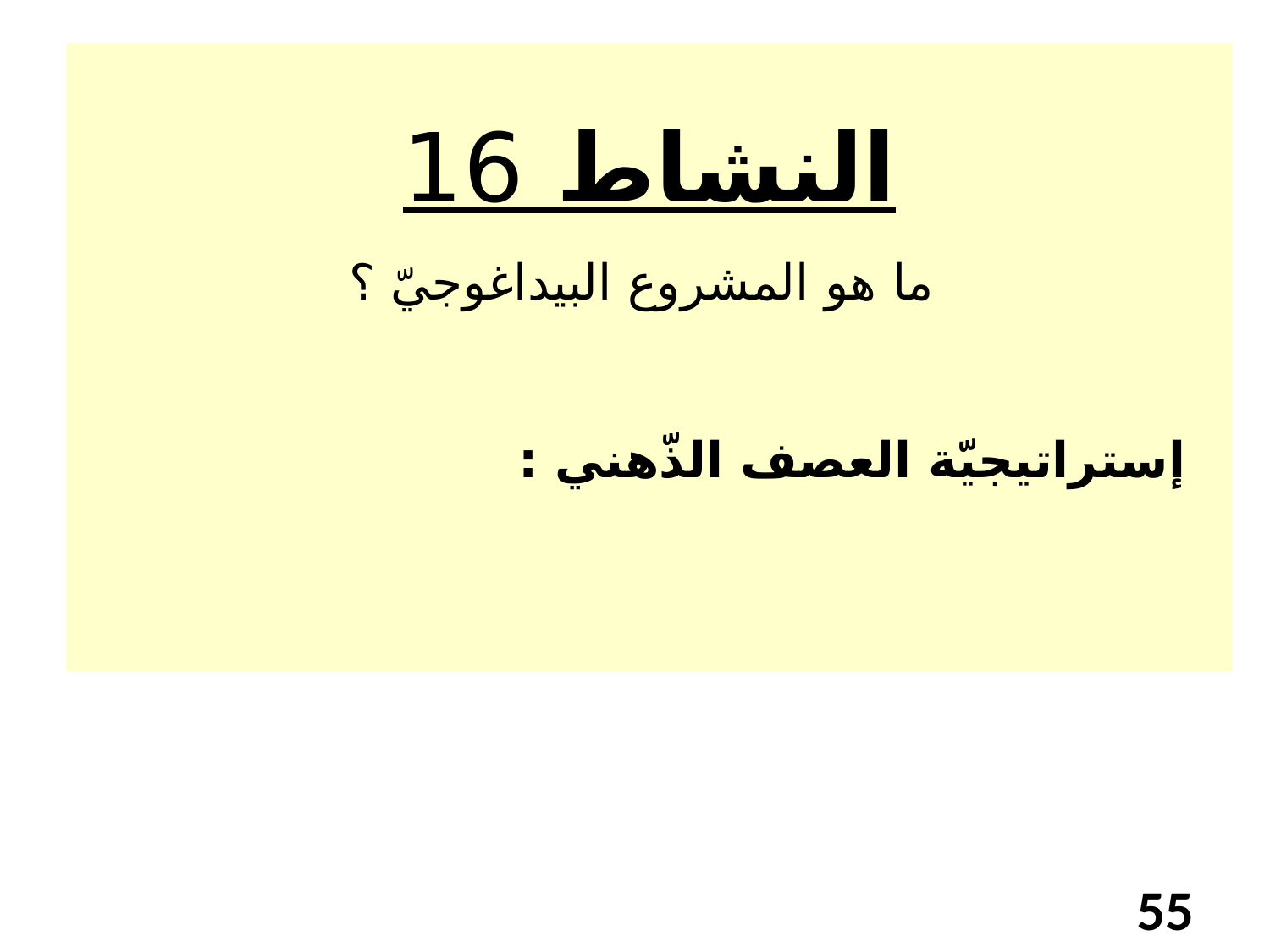

النشاط 16
 ما هو المشروع البيداغوجيّ ؟

  إستراتيجيّة العصف الذّهني :

55